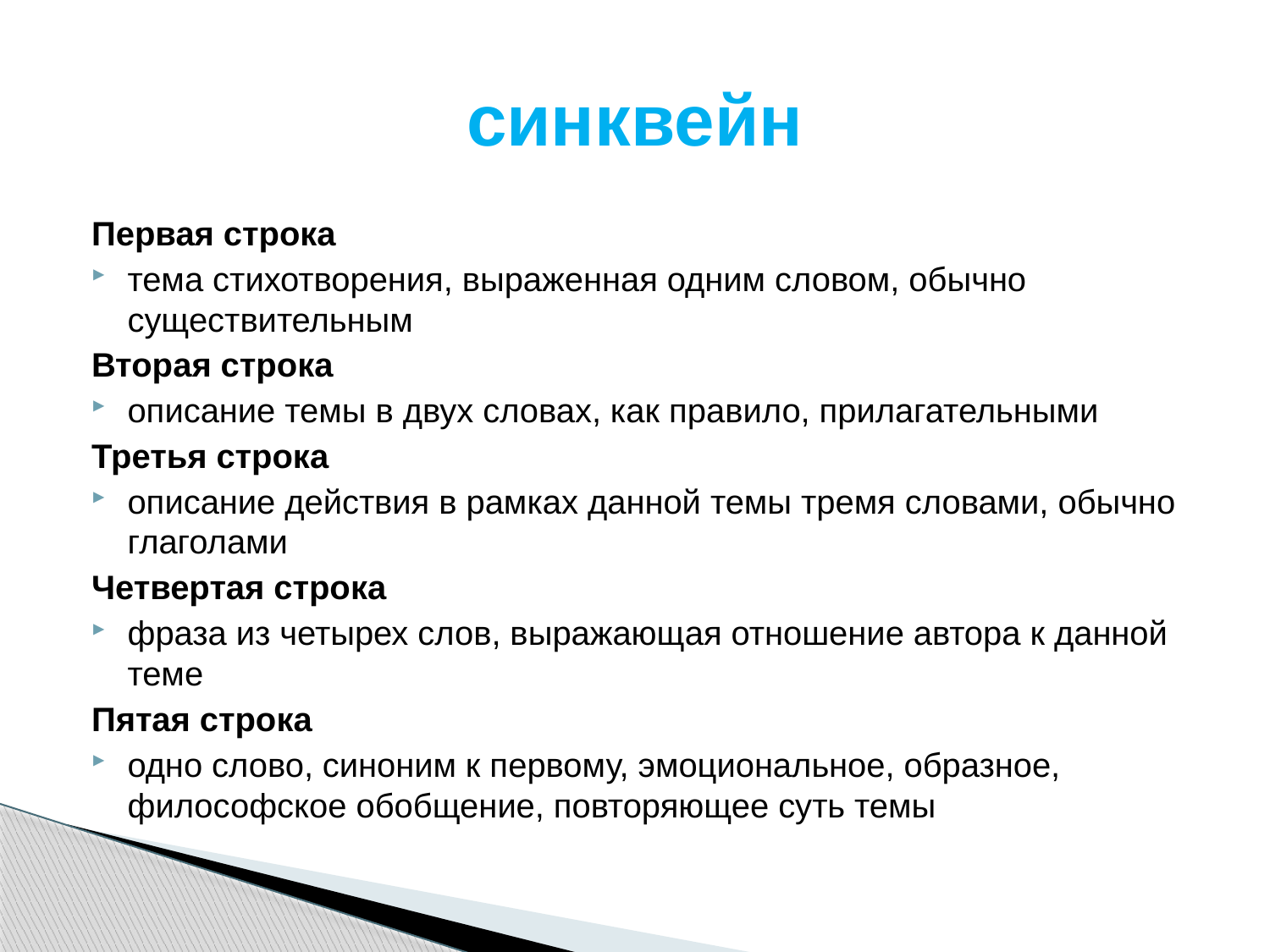

# синквейн
Первая строка
тема стихотворения, выраженная одним словом, обычно существительным
Вторая строка
описание темы в двух словах, как правило, прилагательными
Третья строка
описание действия в рамках данной темы тремя словами, обычно глаголами
Четвертая строка
фраза из четырех слов, выражающая отношение автора к данной теме
Пятая строка
одно слово, синоним к первому, эмоциональное, образное, философское обобщение, повторяющее суть темы